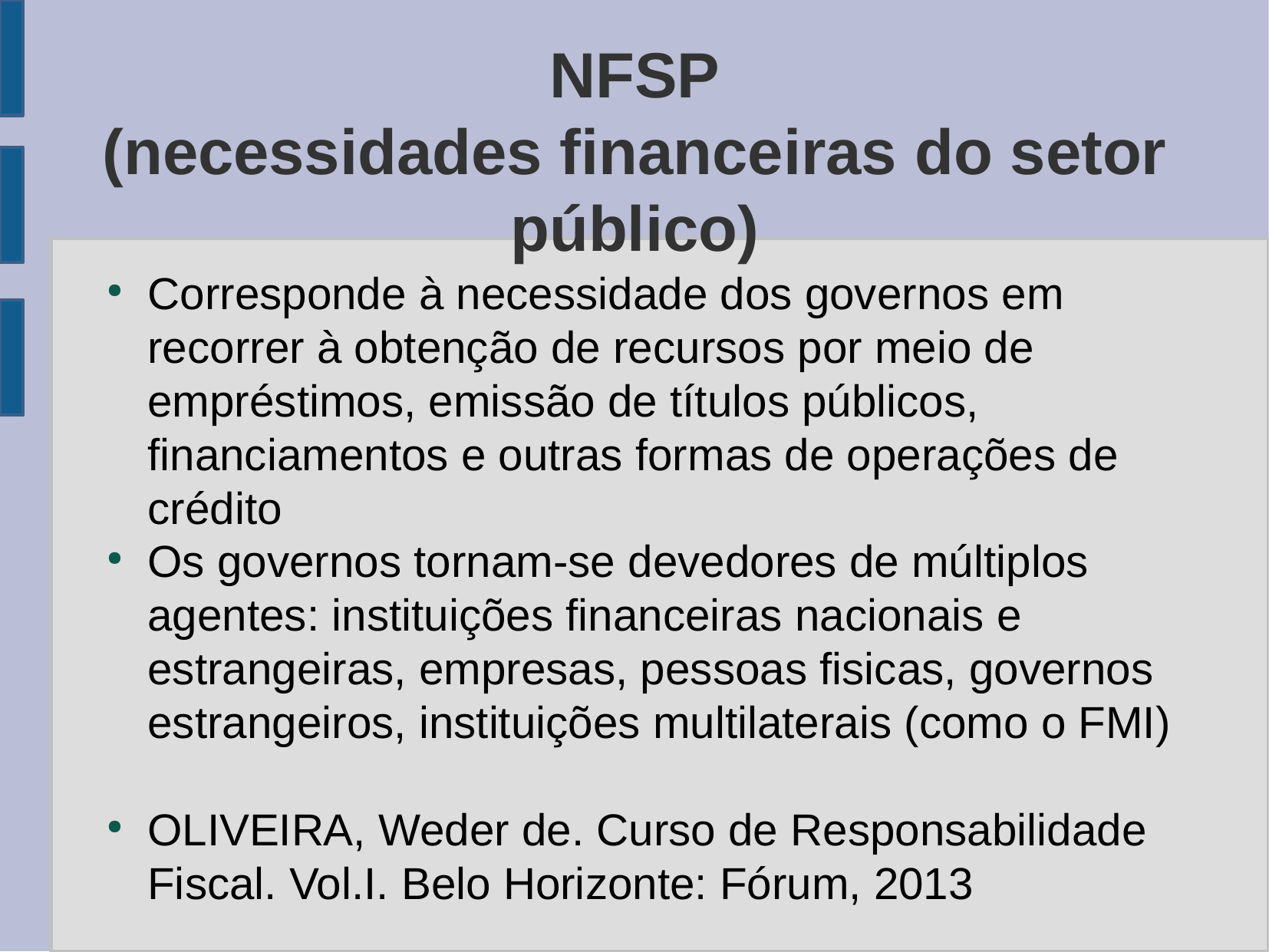

Corresponde à necessidade dos governos em recorrer à obtenção de recursos por meio de empréstimos, emissão de títulos públicos, financiamentos e outras formas de operações de crédito
Os governos tornam-se devedores de múltiplos agentes: instituições financeiras nacionais e estrangeiras, empresas, pessoas fisicas, governos estrangeiros, instituições multilaterais (como o FMI)

OLIVEIRA, Weder de. Curso de Responsabilidade Fiscal. Vol.I. Belo Horizonte: Fórum, 2013
NFSP
(necessidades financeiras do setor público)